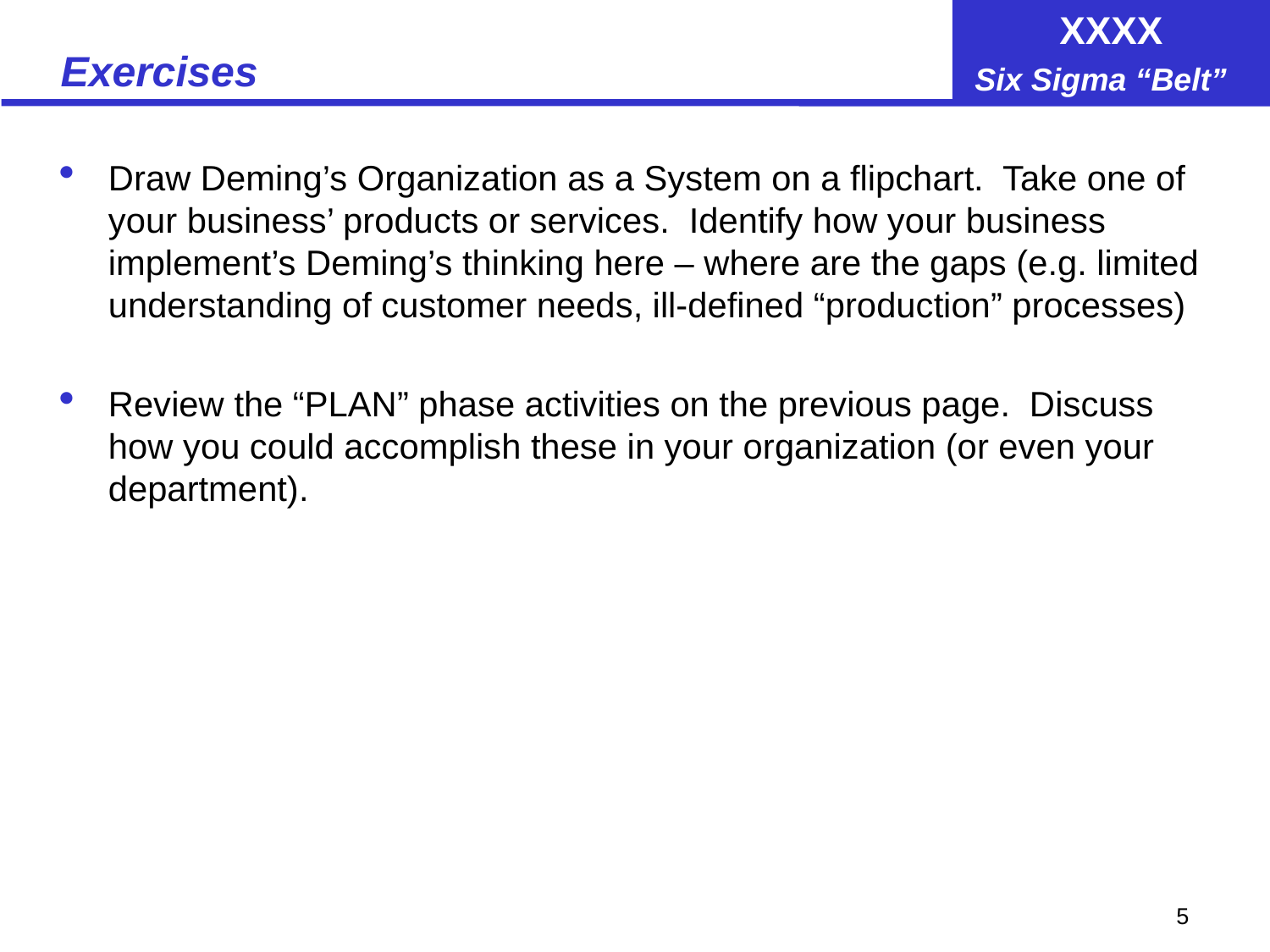

# Exercises
Draw Deming’s Organization as a System on a flipchart.  Take one of your business’ products or services.  Identify how your business implement’s Deming’s thinking here – where are the gaps (e.g. limited understanding of customer needs, ill-defined “production” processes)

Review the “PLAN” phase activities on the previous page.  Discuss how you could accomplish these in your organization (or even your department).